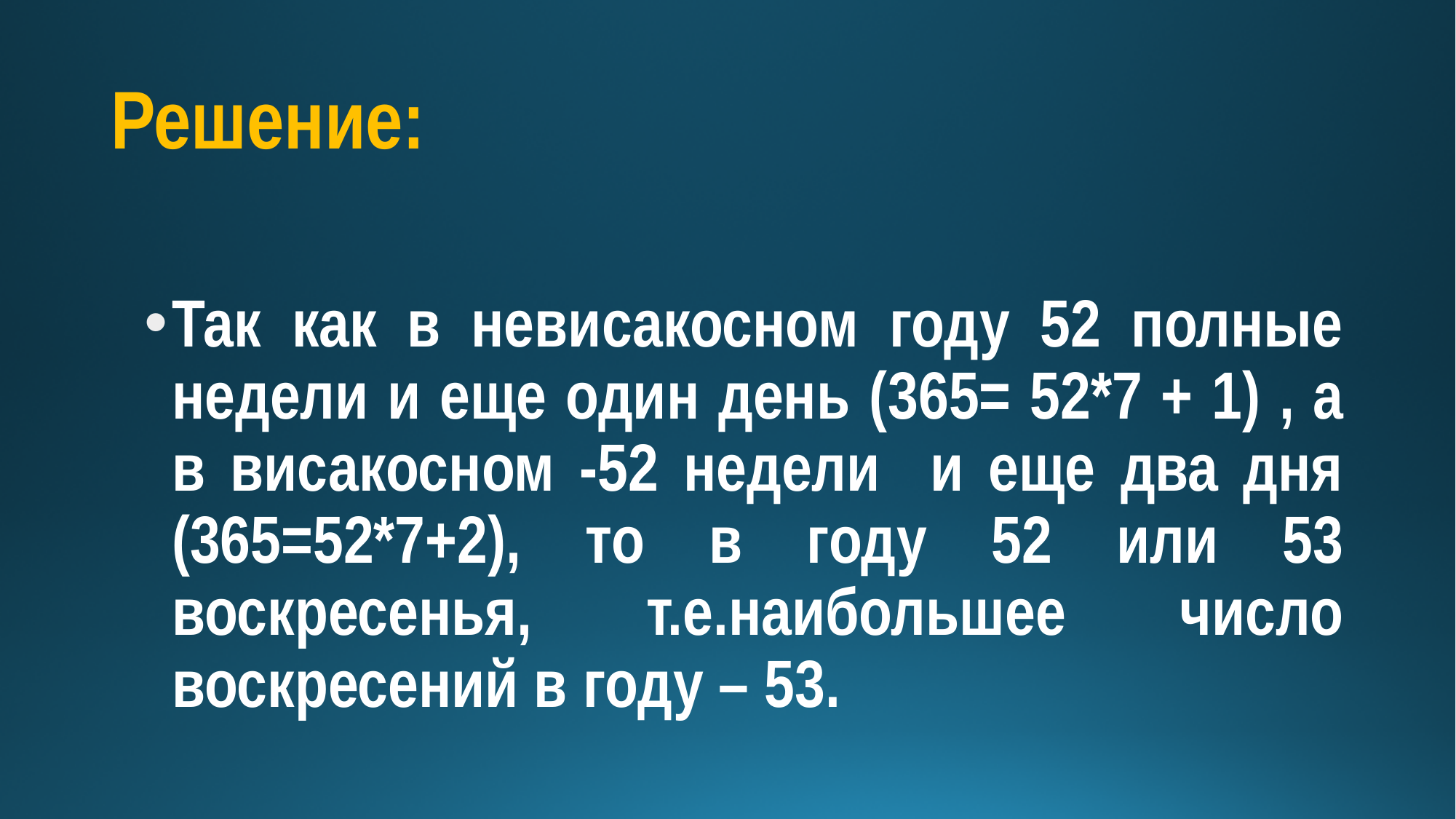

# Решение:

Так как в невисакосном году 52 полные недели и еще один день (365= 52*7 + 1) , а в висакосном -52 недели  и еще два дня (365=52*7+2), то в году 52 или 53 воскресенья, т.е.наибольшее число воскресений в году – 53.